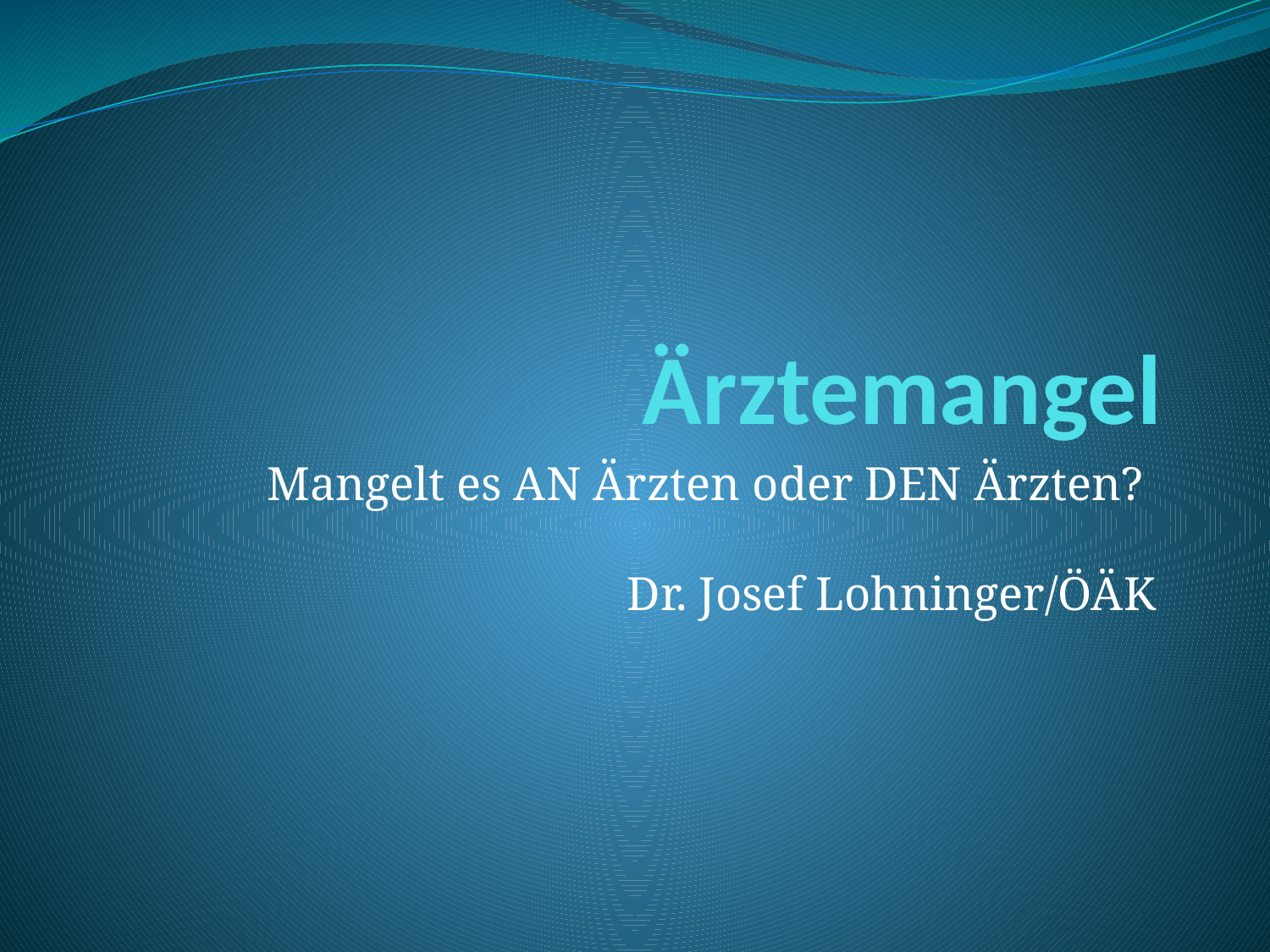

# Ärztemangel
Mangelt es AN Ärzten oder DEN Ärzten?
Dr. Josef Lohninger/ÖÄK